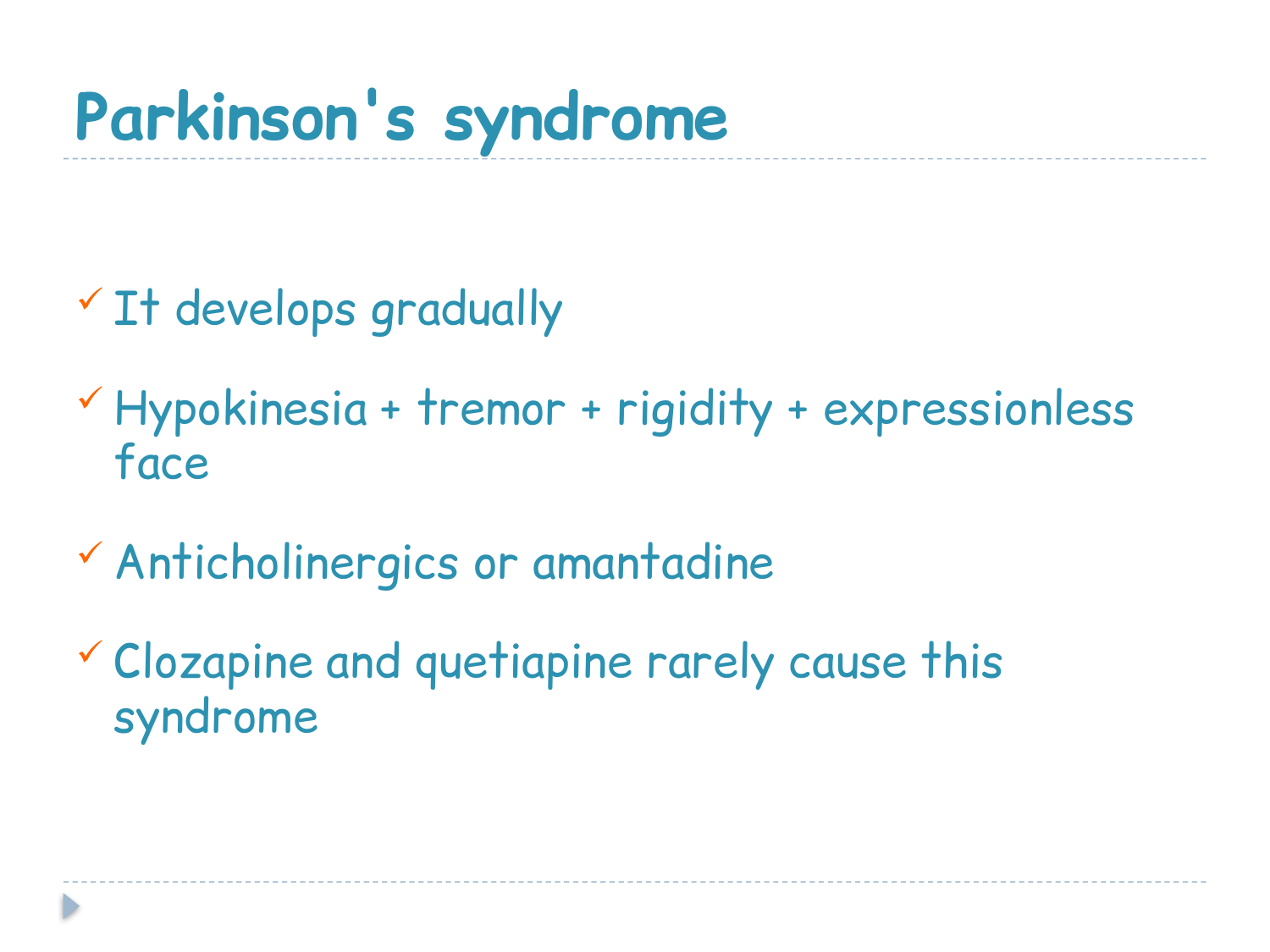

# Parkinson's syndrome

It develops gradually

Hypokinesia + tremor + rigidity + expressionless face

Anticholinergics or amantadine

Clozapine and quetiapine rarely cause this syndrome